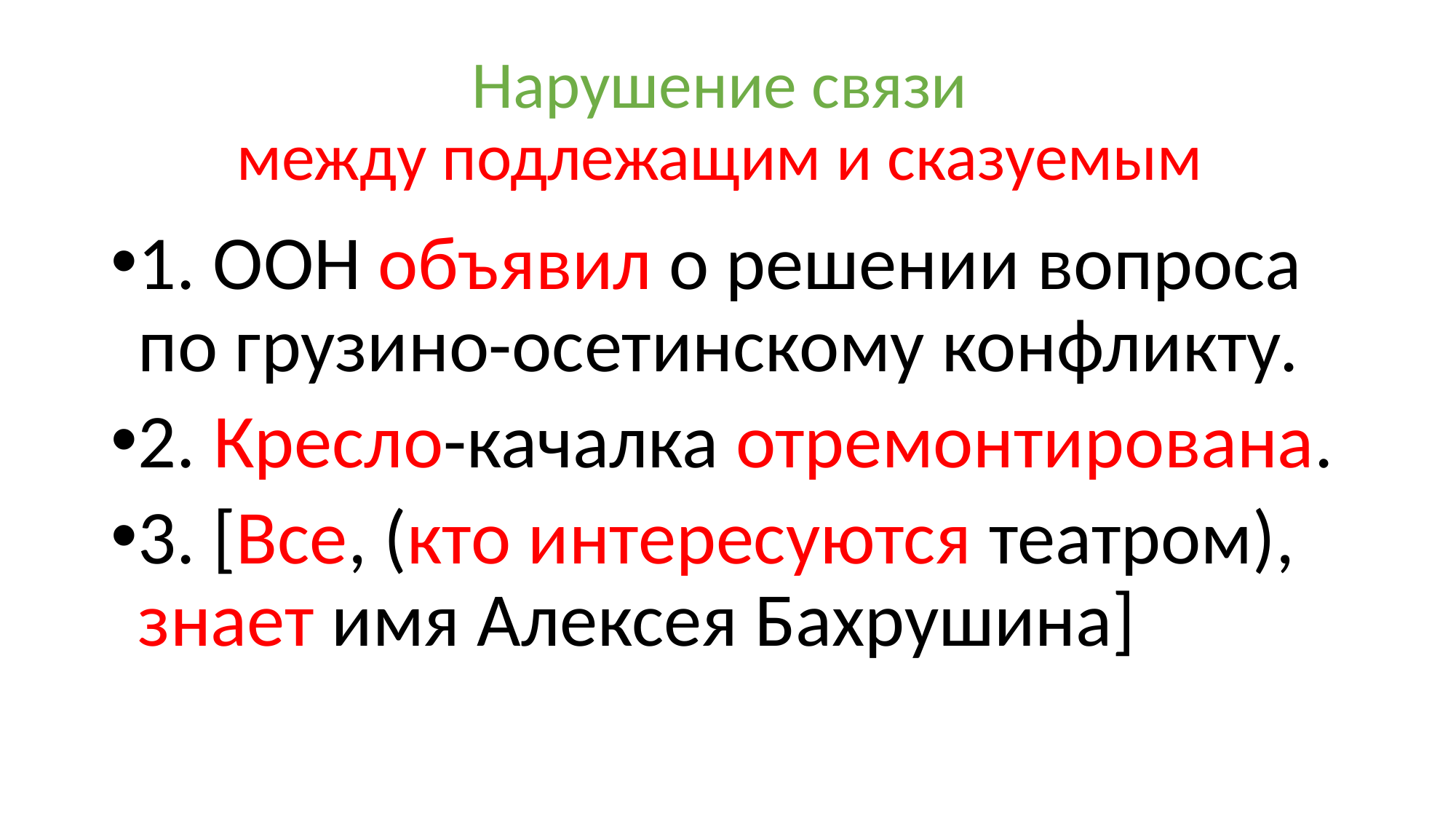

# Нарушение связи между подлежащим и сказуемым
1. ООН объявил о решении вопроса по грузино-осетинскому конфликту.
2. Кресло-качалка отремонтирована.
3. [Все, (кто интересуются театром), знает имя Алексея Бахрушина]